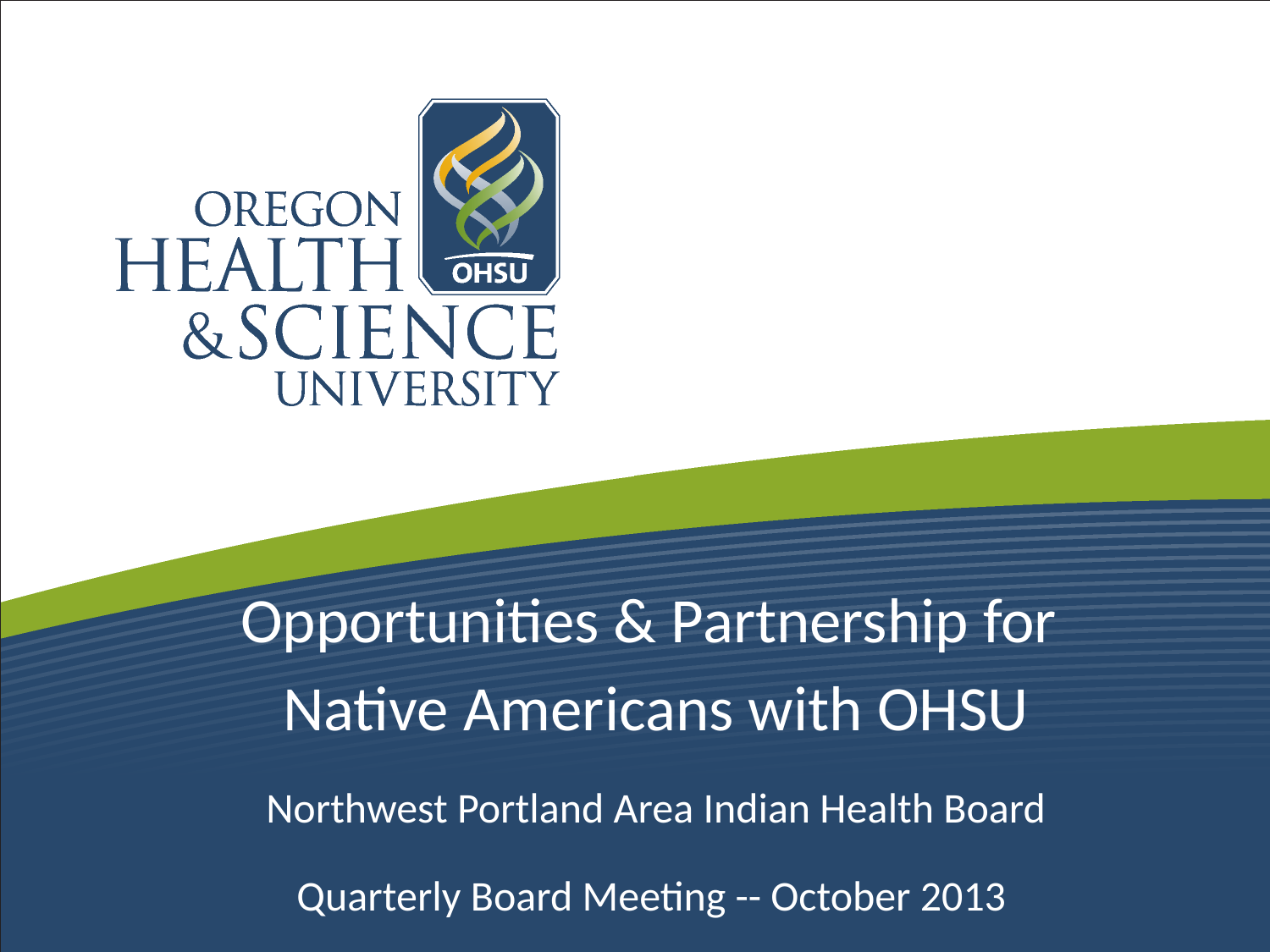

Opportunities & Partnership for
Native Americans with OHSU
Northwest Portland Area Indian Health Board
Quarterly Board Meeting -- October 2013